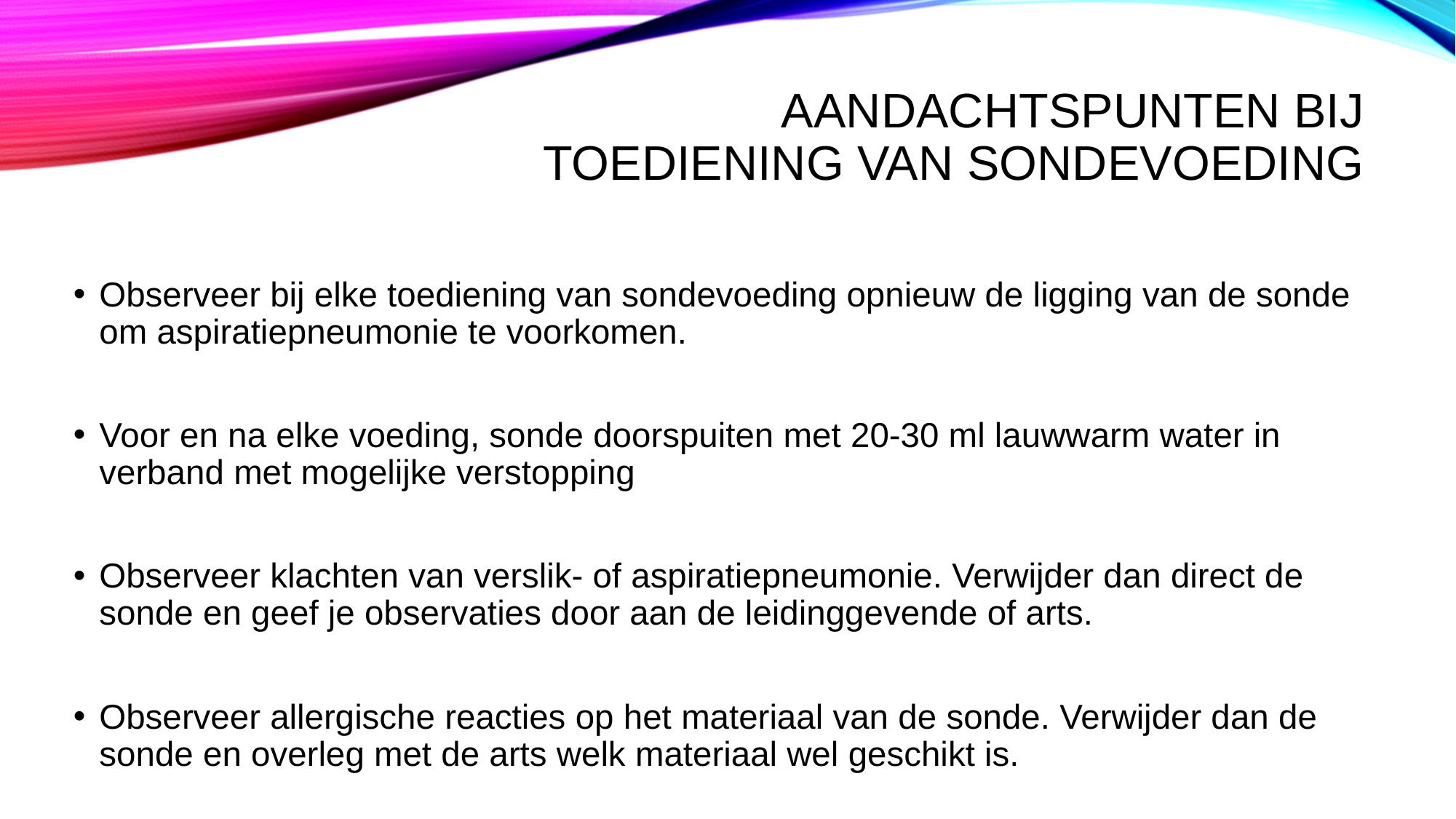

# Aandachtspunten bij toediening van sondevoeding

Observeer bij elke toediening van sondevoeding opnieuw de ligging van de sonde om aspiratiepneumonie te voorkomen.

Voor en na elke voeding, sonde doorspuiten met 20-30 ml lauwwarm water in verband met mogelijke verstopping

Observeer klachten van verslik- of aspiratiepneumonie. Verwijder dan direct de sonde en geef je observaties door aan de leidinggevende of arts.

Observeer allergische reacties op het materiaal van de sonde. Verwijder dan de sonde en overleg met de arts welk materiaal wel geschikt is.